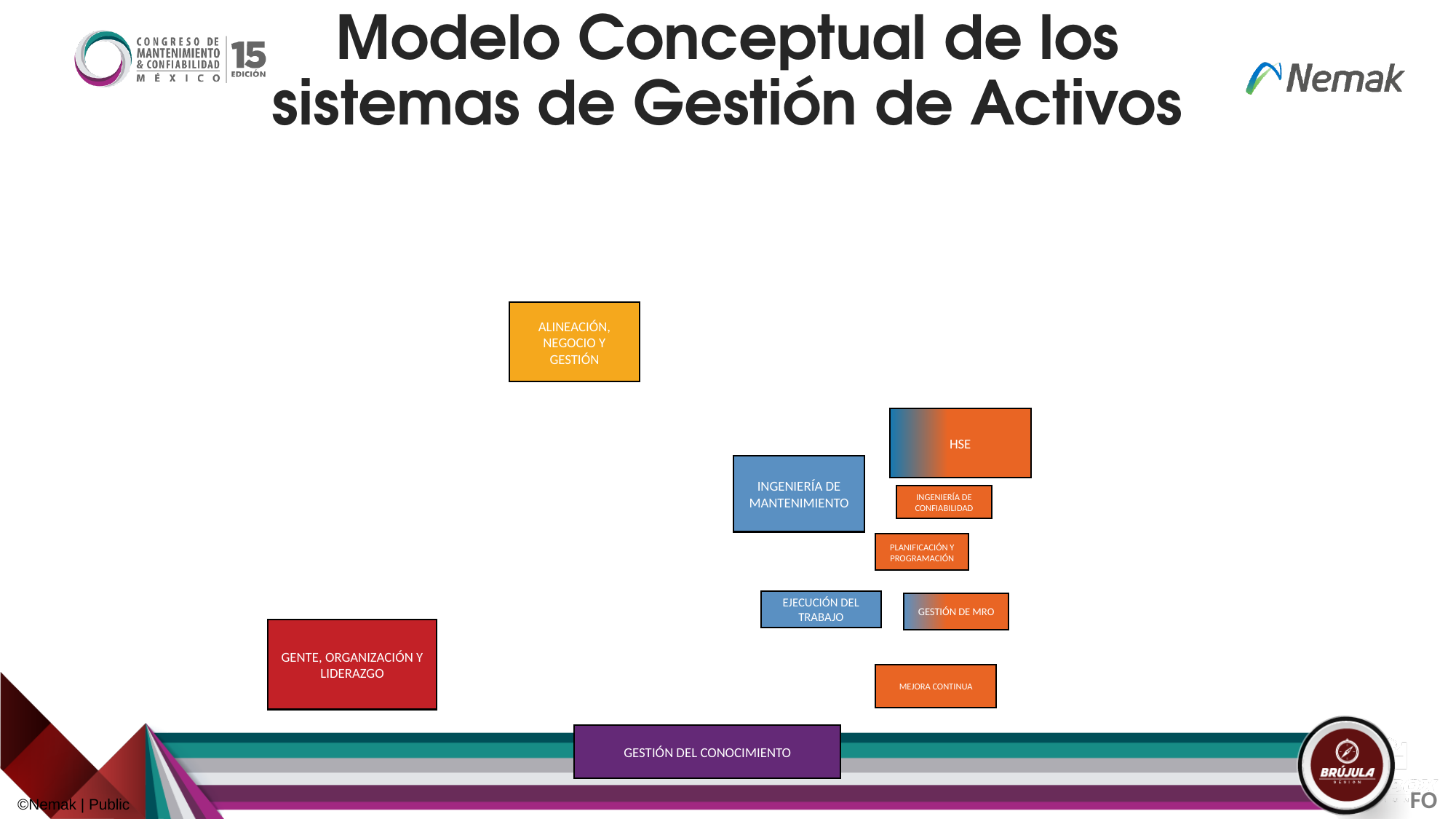

#
Modelo Conceptual de los sistemas de Gestión de Activos

ALINEACIÓN, NEGOCIO Y GESTIÓN
HSE
INGENIERÍA DE MANTENIMIENTO
INGENIERÍA DE CONFIABILIDAD
PLANIFICACIÓN Y PROGRAMACIÓN
EJECUCIÓN DEL TRABAJO
GESTIÓN DE MRO
GENTE, ORGANIZACIÓN Y LIDERAZGO
MEJORA CONTINUA
GESTIÓN DEL CONOCIMIENTO
FO